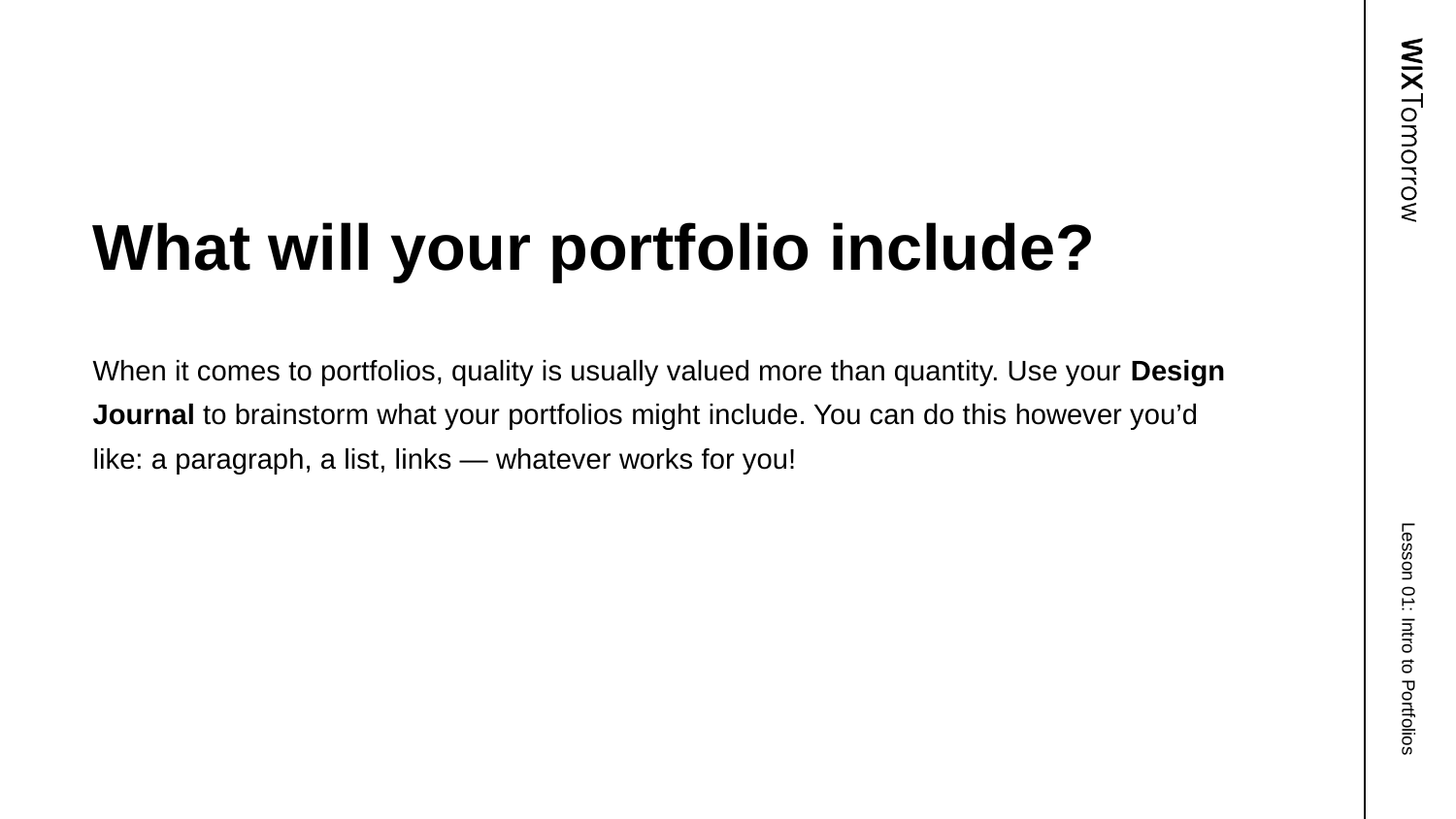

# What will your portfolio include?
When it comes to portfolios, quality is usually valued more than quantity. Use your Design Journal to brainstorm what your portfolios might include. You can do this however you’d like: a paragraph, a list, links — whatever works for you!